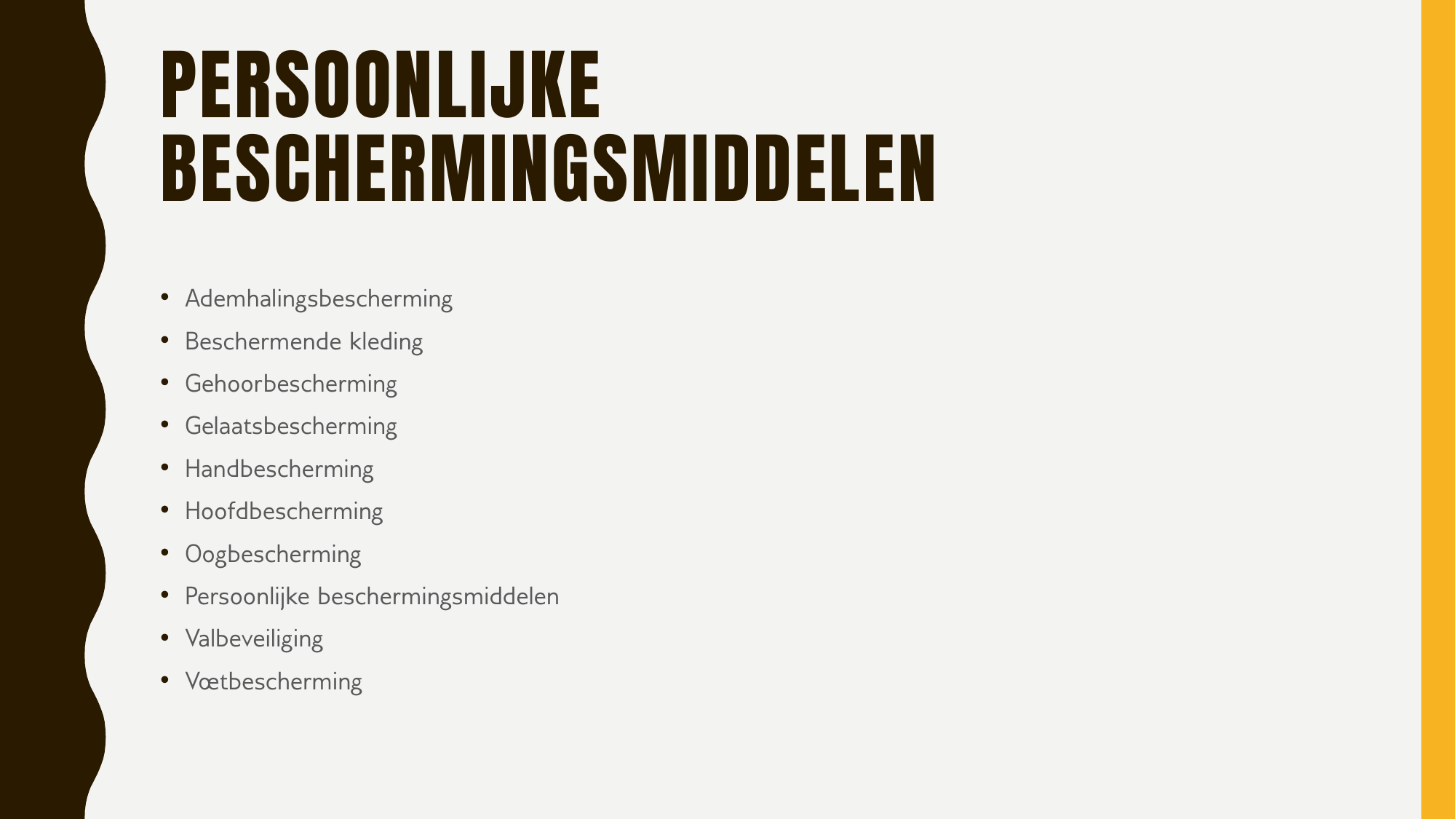

# Persoonlijke beschermingsmiddelen
Ademhalingsbescherming
Beschermende kleding
Gehoorbescherming
Gelaatsbescherming
Handbescherming
Hoofdbescherming
Oogbescherming
Persoonlijke beschermingsmiddelen
Valbeveiliging
Voetbescherming